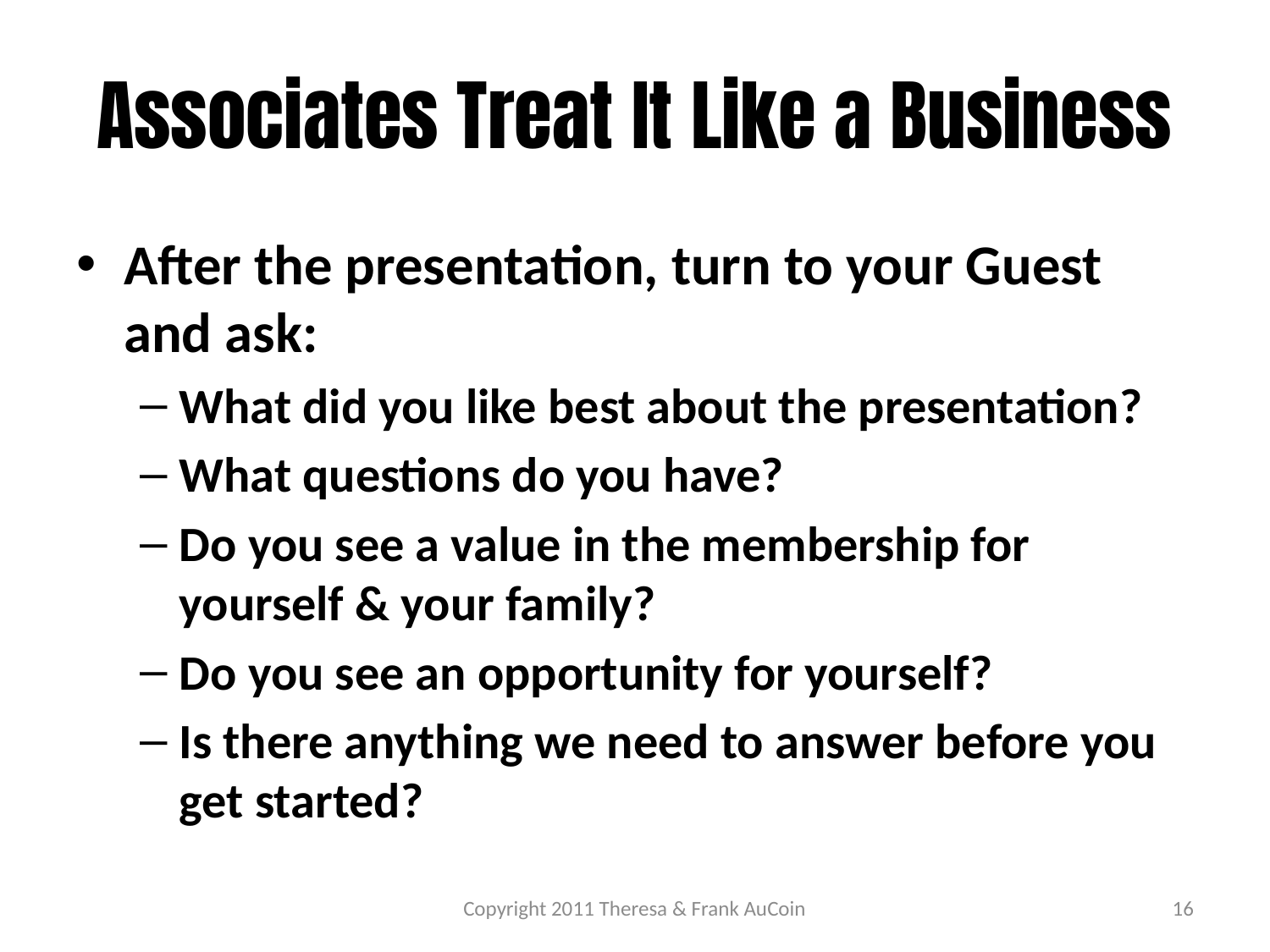

# Associates Treat It Like a Business
After the presentation, turn to your Guest and ask:
What did you like best about the presentation?
What questions do you have?
Do you see a value in the membership for yourself & your family?
Do you see an opportunity for yourself?
Is there anything we need to answer before you get started?

Copyright 2011 Theresa & Frank AuCoin
16